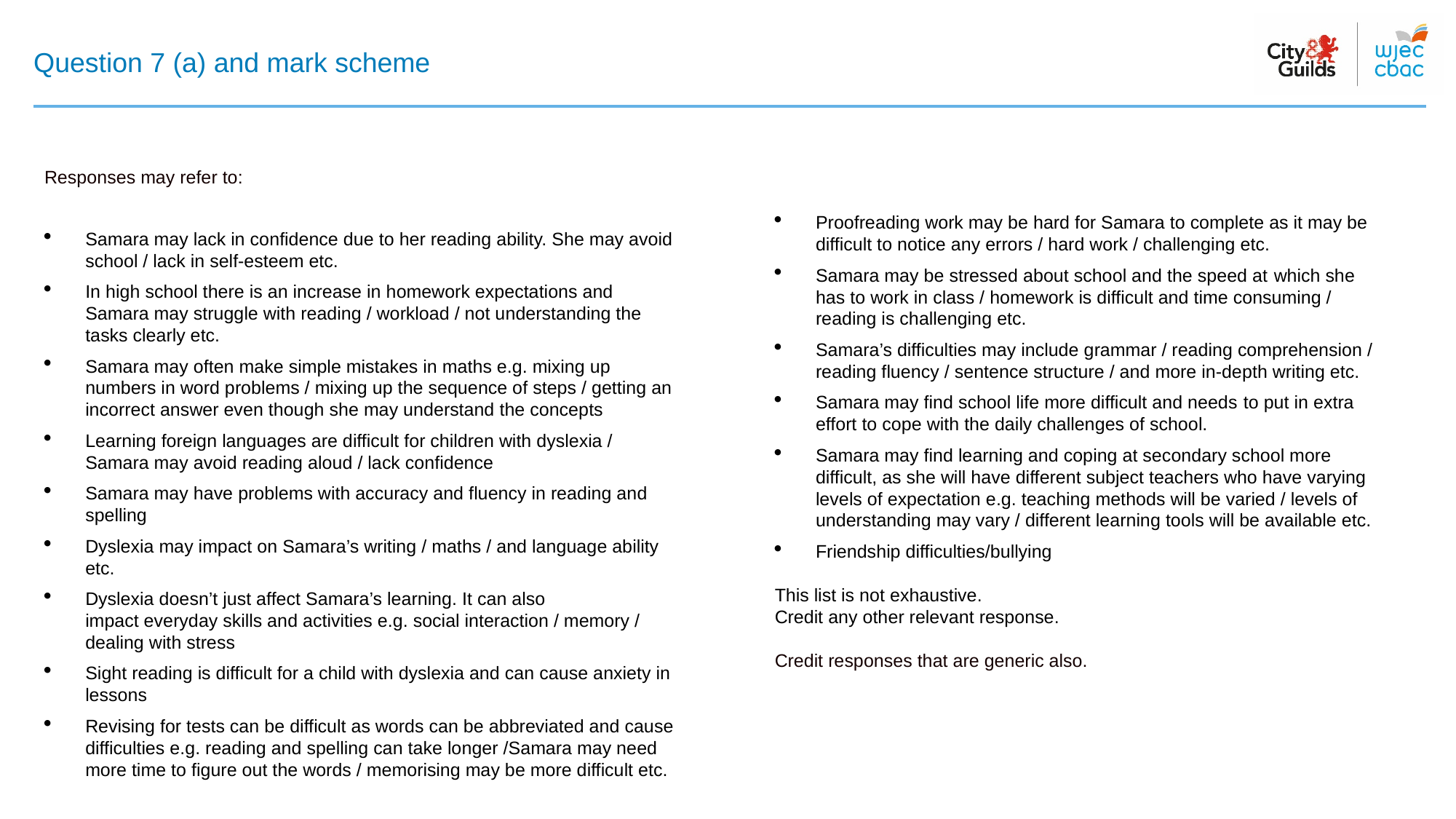

# Question 7 (a) and mark scheme
Responses may refer to:

Samara may lack in confidence due to her reading ability. She may avoid school / lack in self-esteem etc.
In high school there is an increase in homework expectations and Samara may struggle with reading / workload / not understanding the tasks clearly etc.
Samara may often make simple mistakes in maths e.g. mixing up numbers in word problems / mixing up the sequence of steps / getting an incorrect answer even though she may understand the concepts
Learning foreign languages are difficult for children with dyslexia / Samara may avoid reading aloud / lack confidence
Samara may have problems with accuracy and fluency in reading and spelling
Dyslexia may impact on Samara’s writing / maths / and language ability etc.
Dyslexia doesn’t just affect Samara’s learning. It can also impact everyday skills and activities e.g. social interaction / memory / dealing with stress
Sight reading is difficult for a child with dyslexia and can cause anxiety in lessons
Revising for tests can be difficult as words can be abbreviated and cause difficulties e.g. reading and spelling can take longer /Samara may need more time to figure out the words / memorising may be more difficult etc.

Proofreading work may be hard for Samara to complete as it may be difficult to notice any errors / hard work / challenging etc.
Samara may be stressed about school and the speed at which she has to work in class / homework is difficult and time consuming / reading is challenging etc.
Samara’s difficulties may include grammar / reading comprehension / reading fluency / sentence structure / and more in-depth writing etc.
Samara may find school life more difficult and needs to put in extra effort to cope with the daily challenges of school.
Samara may find learning and coping at secondary school more difficult, as she will have different subject teachers who have varying levels of expectation e.g. teaching methods will be varied / levels of understanding may vary / different learning tools will be available etc.
Friendship difficulties/bullying

This list is not exhaustive.
Credit any other relevant response.

Credit responses that are generic also.